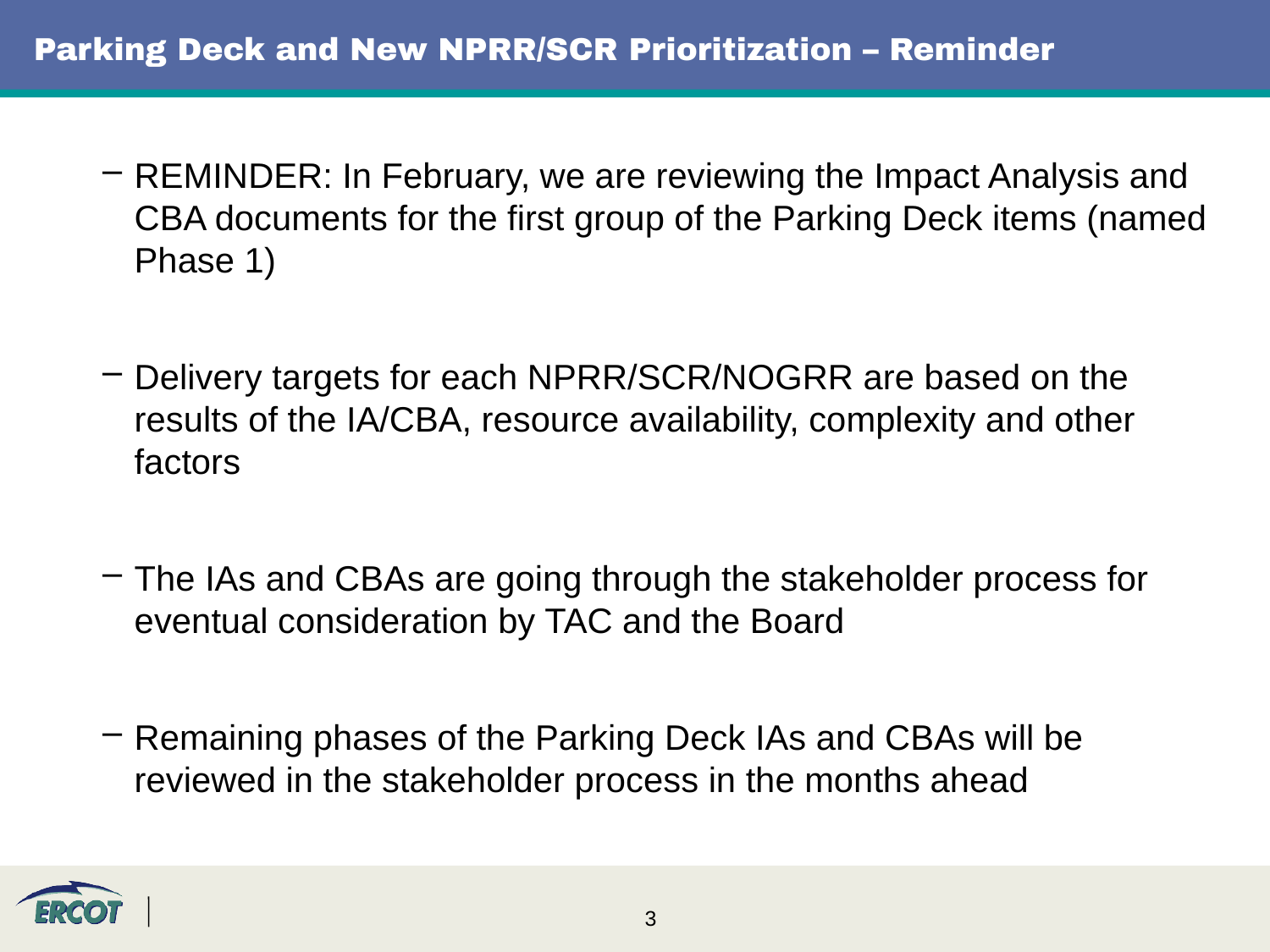

# Parking Deck and New NPRR/SCR Prioritization – Reminder

REMINDER: In February, we are reviewing the Impact Analysis and CBA documents for the first group of the Parking Deck items (named Phase 1)

Delivery targets for each NPRR/SCR/NOGRR are based on the results of the IA/CBA, resource availability, complexity and other factors

The IAs and CBAs are going through the stakeholder process for eventual consideration by TAC and the Board

Remaining phases of the Parking Deck IAs and CBAs will be reviewed in the stakeholder process in the months ahead